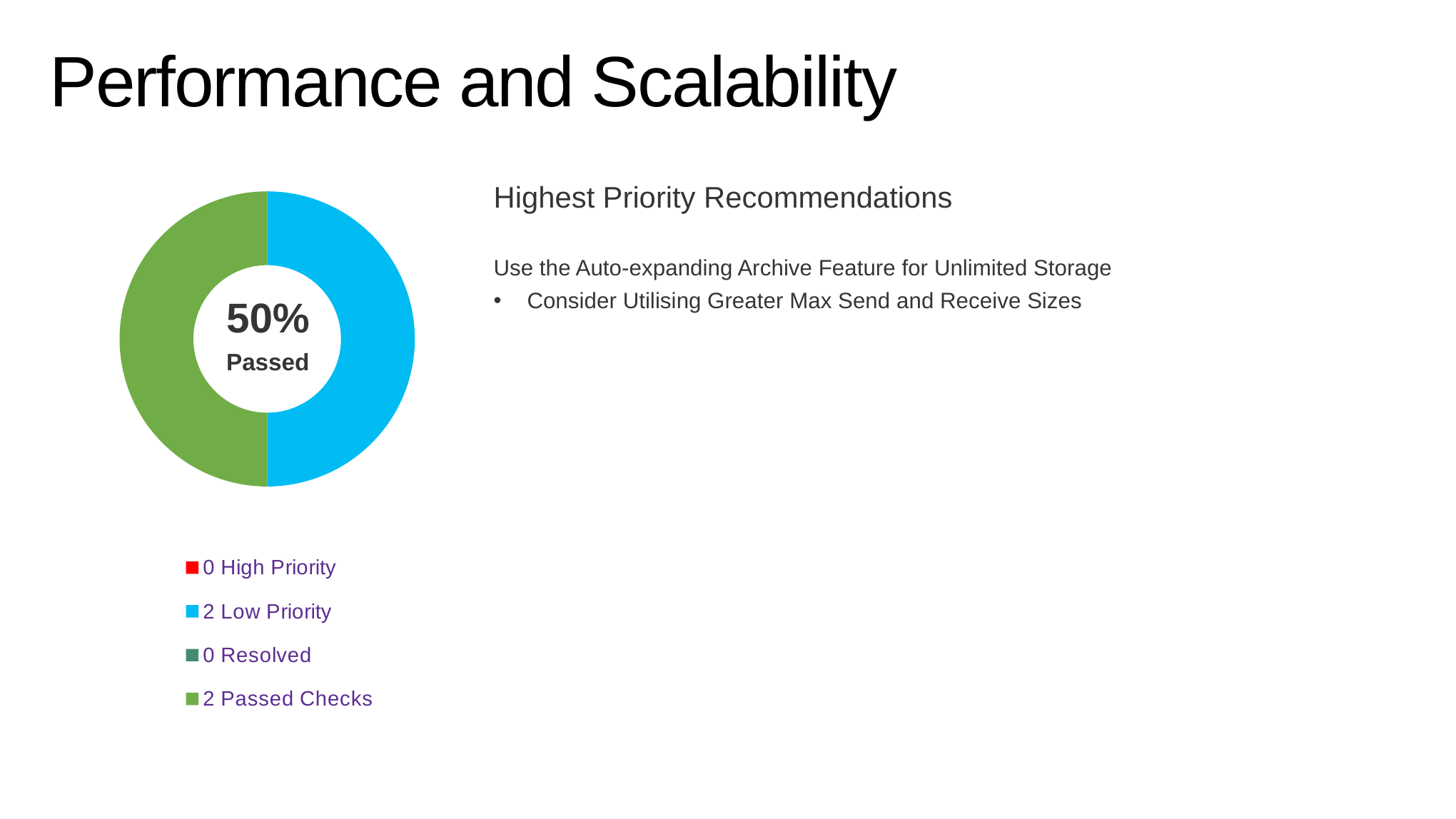

# Performance and Scalability

### Chart

| Category | Column1 |
|---|---|
| 0 High Priority  | 0.0 |
|  | None |
| 2 Low Priority | 2.0 |
|  | None |
| 0 Resolved | 0.0 |
|  | None |
| 2 Passed Checks | 2.0 |
Highest Priority Recommendations

Use the Auto-expanding Archive Feature for Unlimited Storage
Consider Utilising Greater Max Send and Receive Sizes
50%
Passed